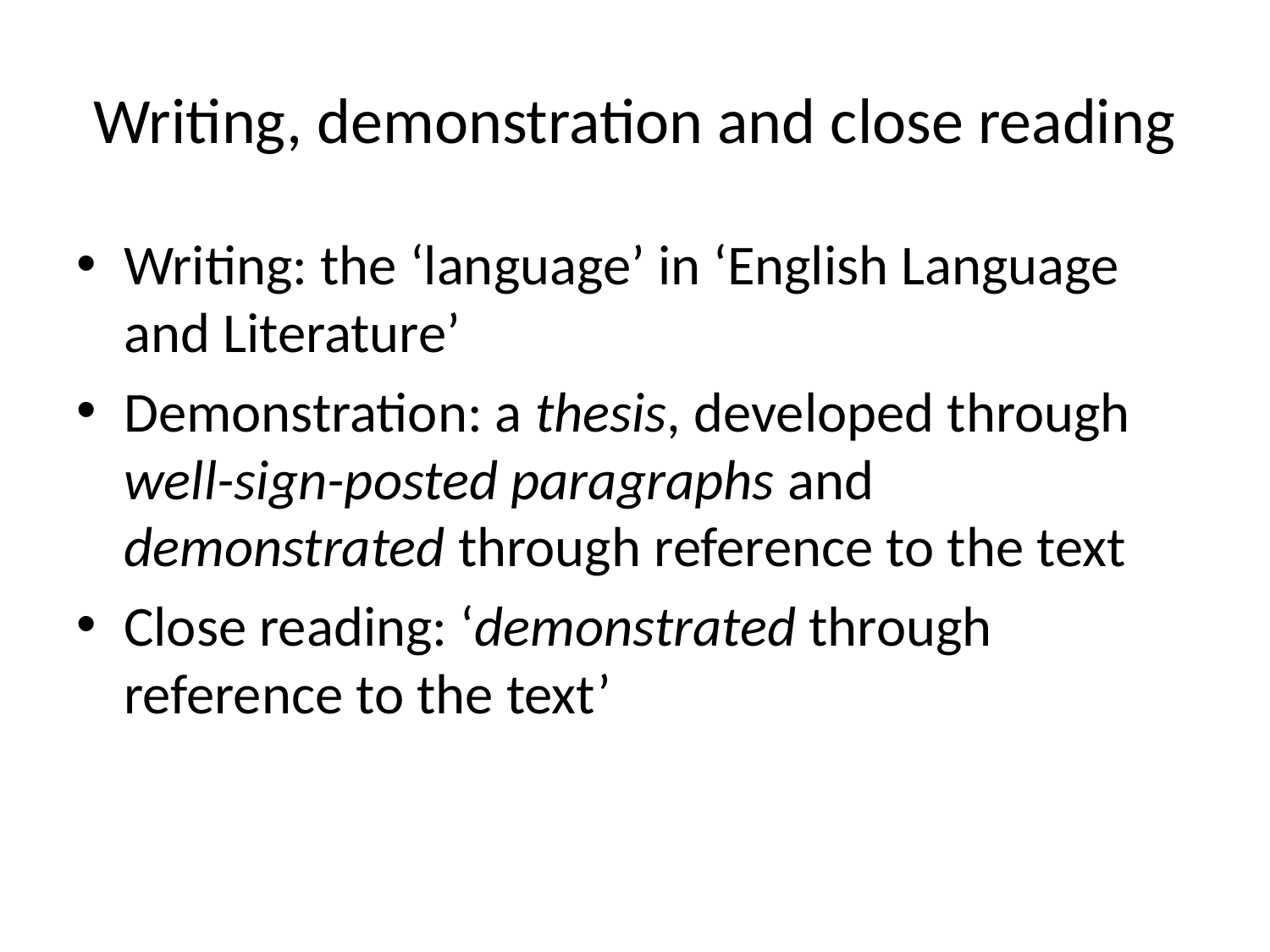

# Writing, demonstration and close reading
Writing: the ‘language’ in ‘English Language and Literature’
Demonstration: a thesis, developed through well-sign-posted paragraphs and demonstrated through reference to the text
Close reading: ‘demonstrated through reference to the text’